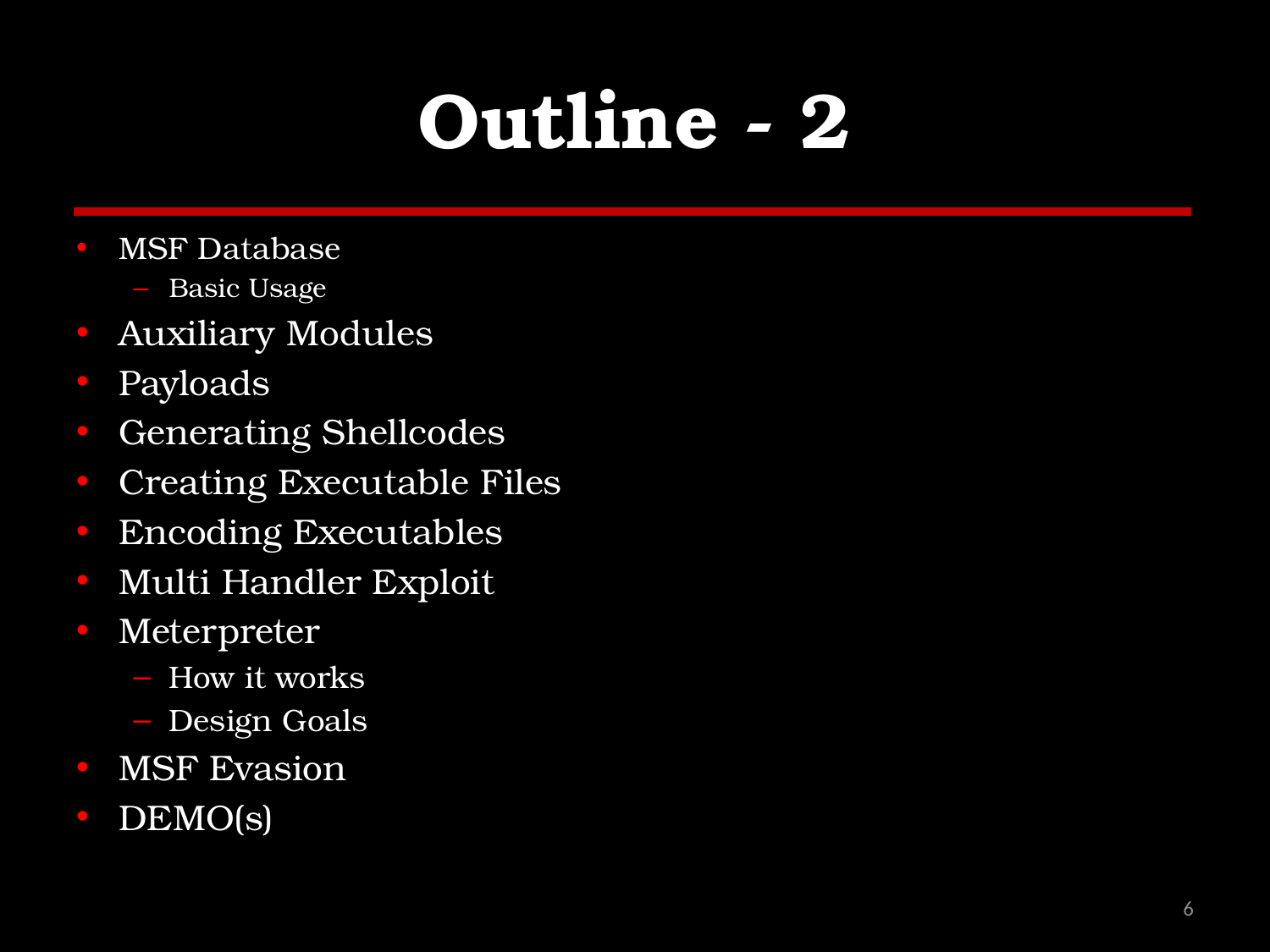

# Outline - 2
MSF Database
Basic Usage
Auxiliary Modules
Payloads
Generating Shellcodes
Creating Executable Files
Encoding Executables
Multi Handler Exploit
Meterpreter
How it works
Design Goals
MSF Evasion
DEMO(s)
6